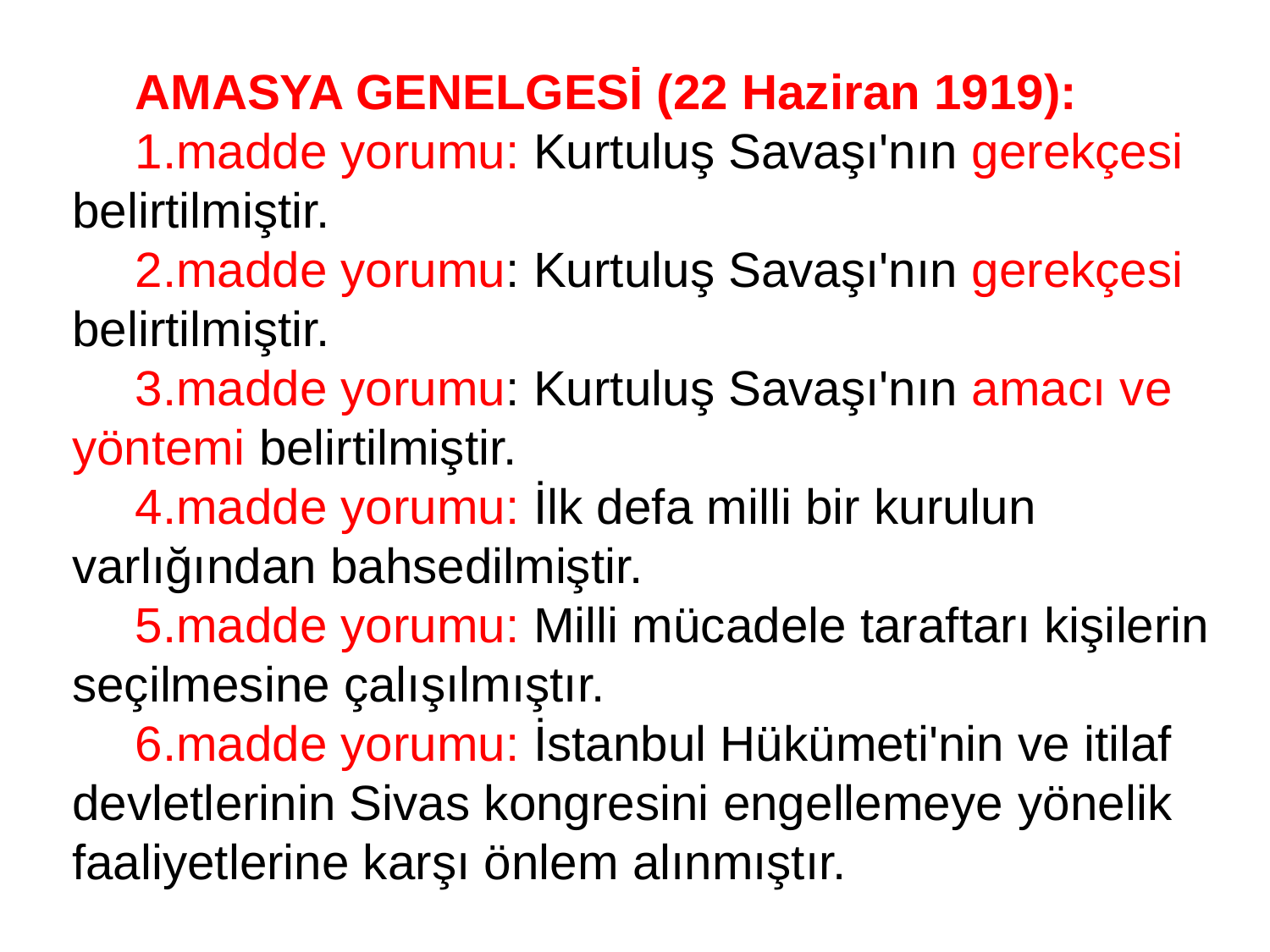

AMASYA GENELGESİ (22 Haziran 1919):
1.madde yorumu: Kurtuluş Savaşı'nın gerekçesi belirtilmiştir.
2.madde yorumu: Kurtuluş Savaşı'nın gerekçesi belirtilmiştir.
3.madde yorumu: Kurtuluş Savaşı'nın amacı ve yöntemi belirtilmiştir.
4.madde yorumu: İlk defa milli bir kurulun varlığından bahsedilmiştir.
5.madde yorumu: Milli mücadele taraftarı kişilerin seçilmesine çalışılmıştır.
6.madde yorumu: İstanbul Hükümeti'nin ve itilaf devletlerinin Sivas kongresini engellemeye yönelik faaliyetlerine karşı önlem alınmıştır.